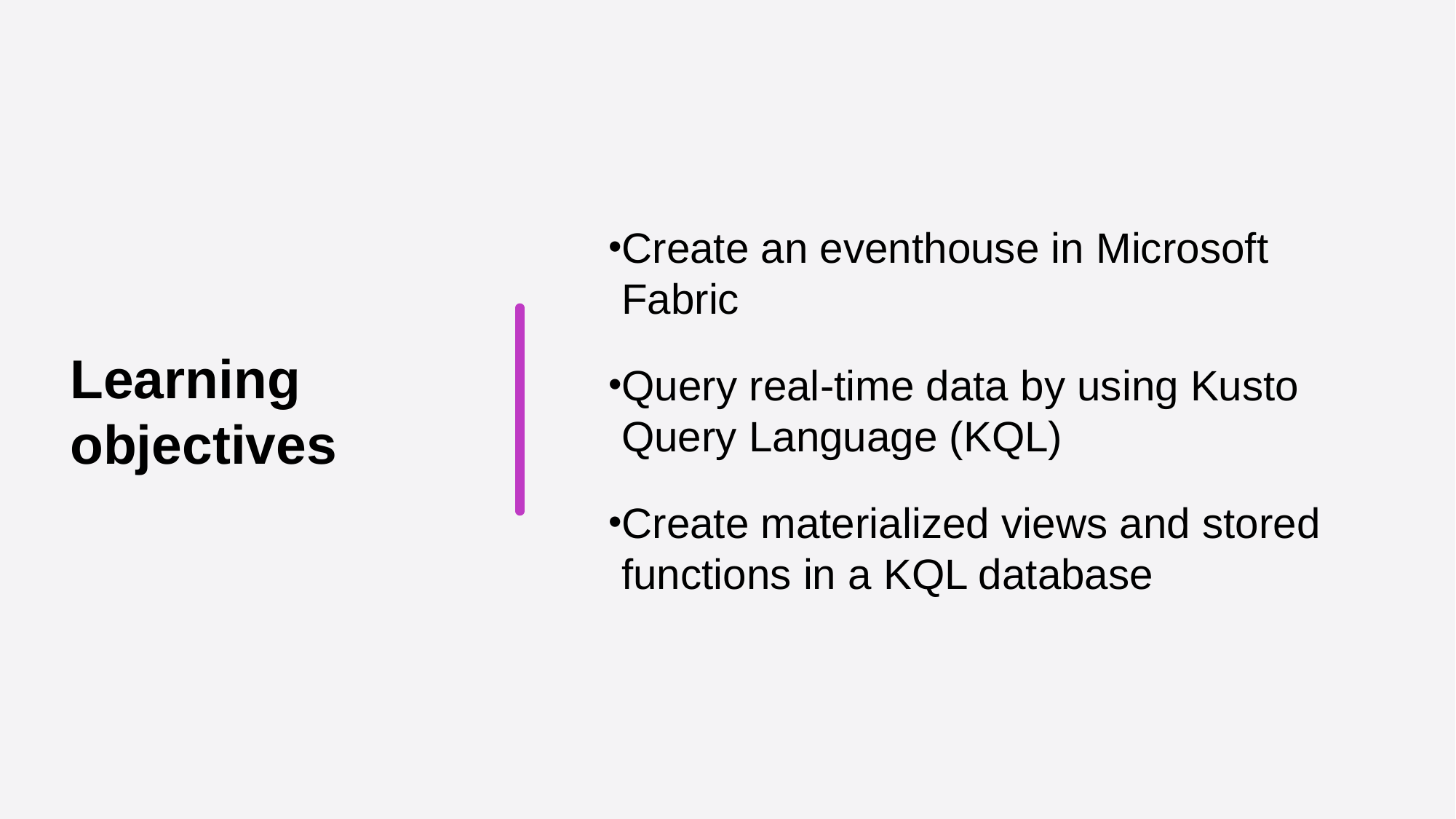

Create an eventhouse in Microsoft Fabric
Query real-time data by using Kusto Query Language (KQL)
Create materialized views and stored functions in a KQL database
# Learning objectives